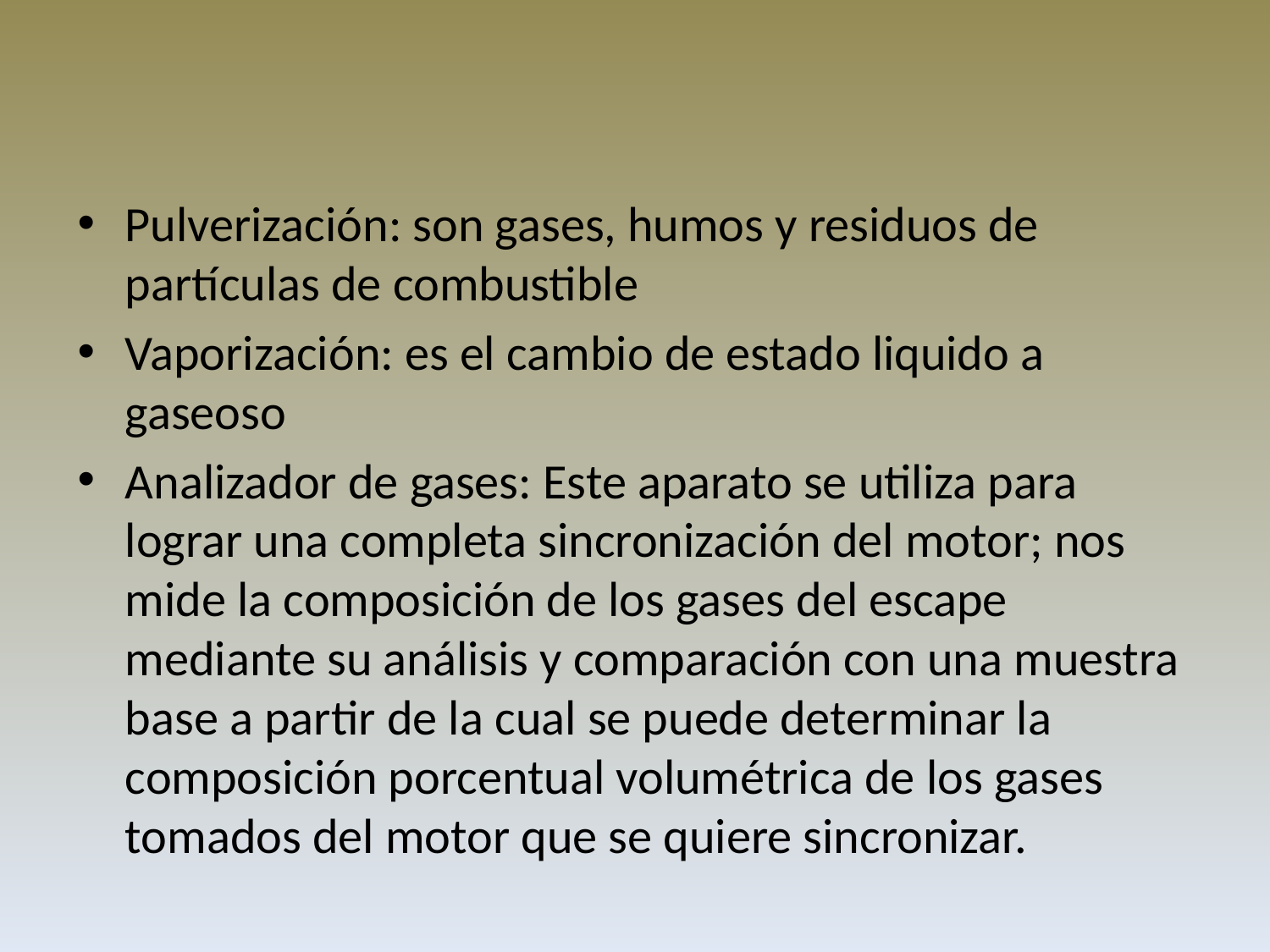

#
Pulverización: son gases, humos y residuos de partículas de combustible
Vaporización: es el cambio de estado liquido a gaseoso
Analizador de gases: Este aparato se utiliza para lograr una completa sincronización del motor; nos mide la composición de los gases del escape mediante su análisis y comparación con una muestra base a partir de la cual se puede determinar la composición porcentual volumétrica de los gases tomados del motor que se quiere sincronizar.